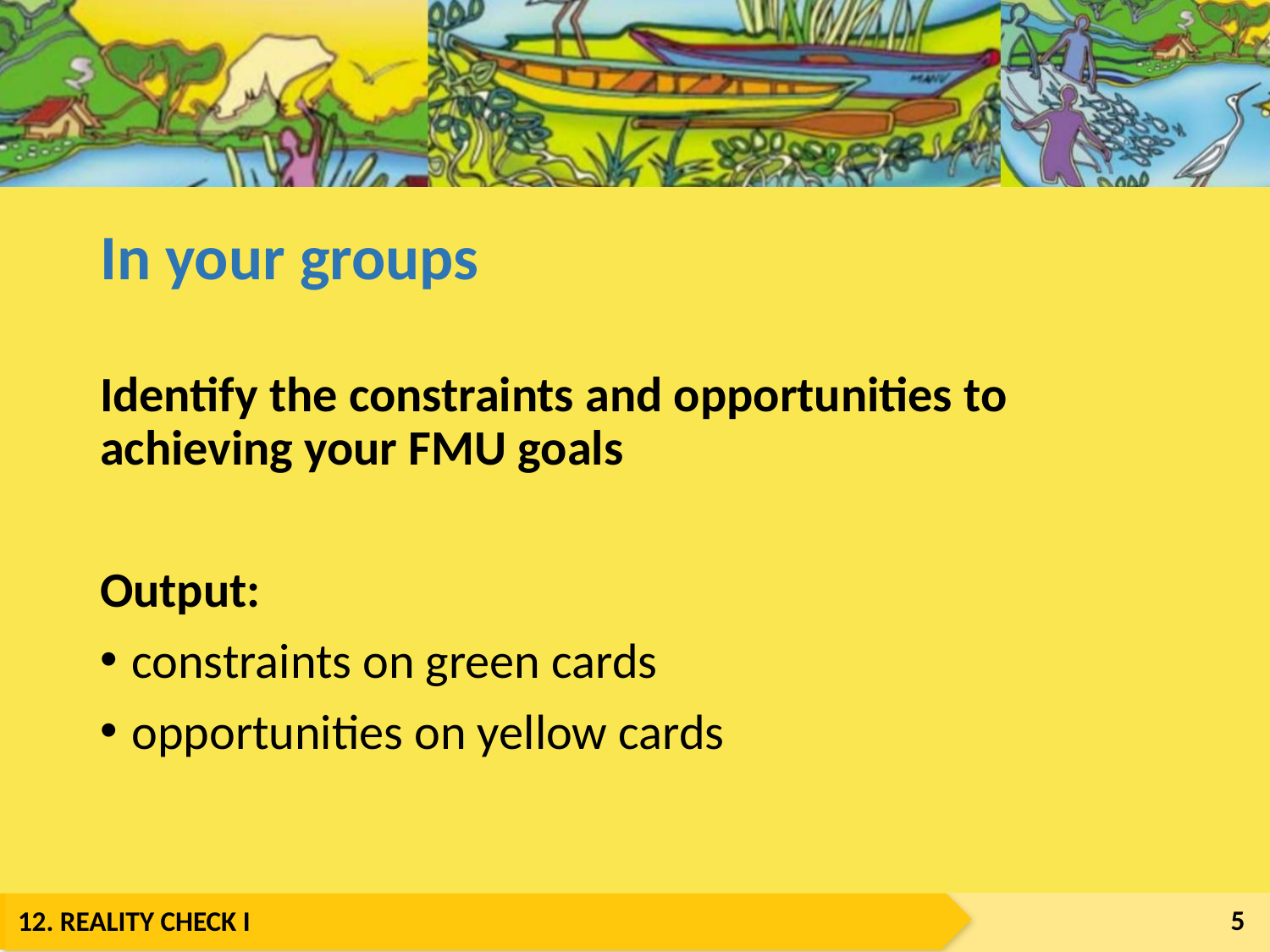

# In your groups
Identify the constraints and opportunities to achieving your FMU goals

Output:
constraints on green cards
opportunities on yellow cards
5